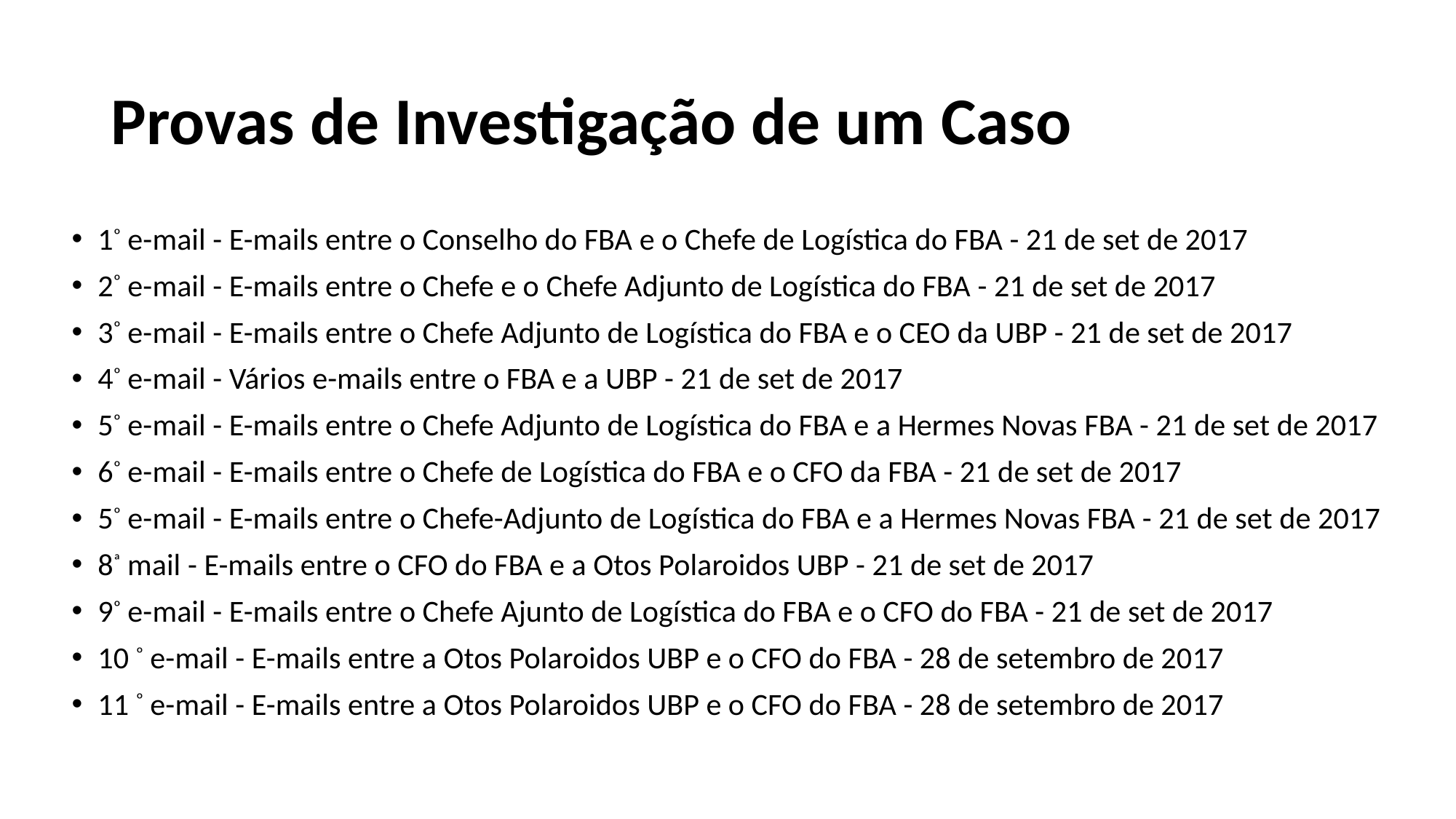

# Provas de Investigação de um Caso
1º e-mail - E-mails entre o Conselho do FBA e o Chefe de Logística do FBA - 21 de set de 2017
2º e-mail - E-mails entre o Chefe e o Chefe Adjunto de Logística do FBA - 21 de set de 2017
3º e-mail - E-mails entre o Chefe Adjunto de Logística do FBA e o CEO da UBP - 21 de set de 2017
4º e-mail - Vários e-mails entre o FBA e a UBP - 21 de set de 2017
5º e-mail - E-mails entre o Chefe Adjunto de Logística do FBA e a Hermes Novas FBA - 21 de set de 2017
6º e-mail - E-mails entre o Chefe de Logística do FBA e o CFO da FBA - 21 de set de 2017
5º e-mail - E-mails entre o Chefe-Adjunto de Logística do FBA e a Hermes Novas FBA - 21 de set de 2017
8ª mail - E-mails entre o CFO do FBA e a Otos Polaroidos UBP - 21 de set de 2017
9º e-mail - E-mails entre o Chefe Ajunto de Logística do FBA e o CFO do FBA - 21 de set de 2017
10 º e-mail - E-mails entre a Otos Polaroidos UBP e o CFO do FBA - 28 de setembro de 2017
11 º e-mail - E-mails entre a Otos Polaroidos UBP e o CFO do FBA - 28 de setembro de 2017